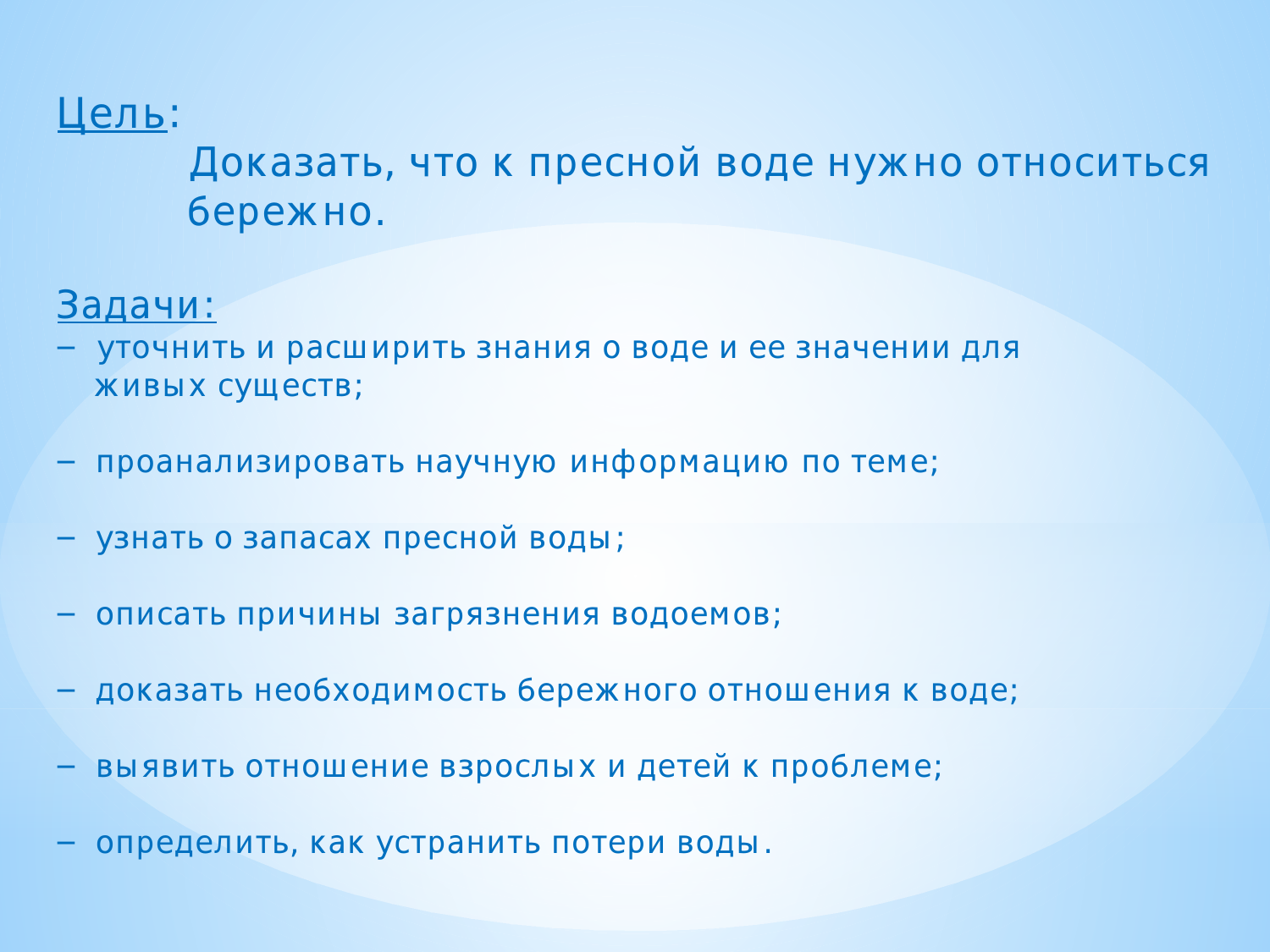

#
Цель:
           Доказать, что к пресной воде нужно относиться
           бережно.

Задачи:
–  уточнить и расширить знания о воде и ее значении для
    живых существ;

–  проанализировать научную информацию по теме;

–  узнать о запасах пресной воды;

–  описать причины загрязнения водоемов;

–  доказать необходимость бережного отношения к воде;

–  выявить отношение взрослых и детей к проблеме;

–  определить, как устранить потери воды.